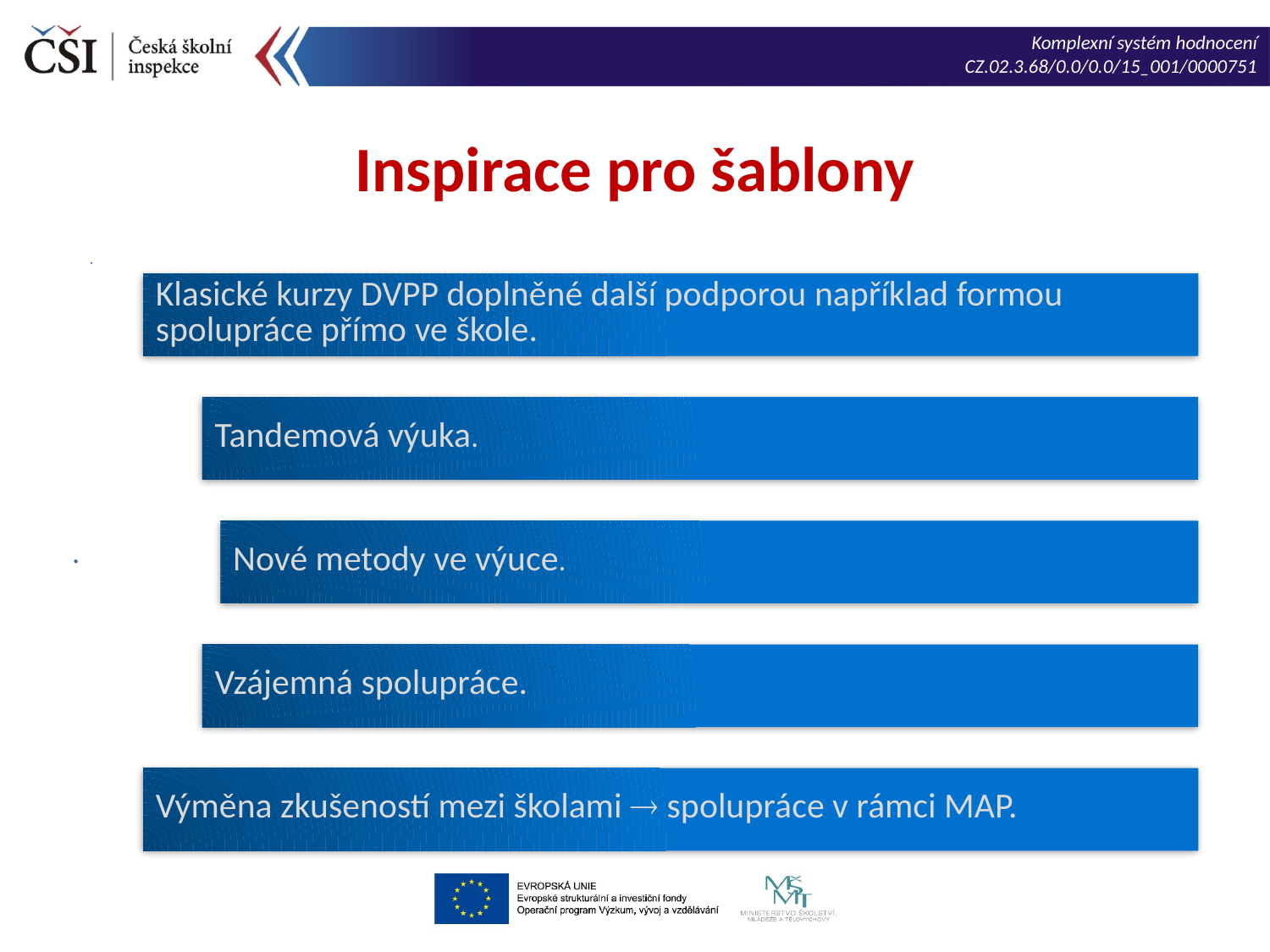

Inspirace pro šablony
Klasické kurzy DVPP doplněné další podporou například formou spolupráce přímo ve škole.
Tandemová výuka.
Nové metody ve výuce.
Vzájemná spolupráce.
Výměna zkušeností mezi školami → spolupráce v rámci MAP.